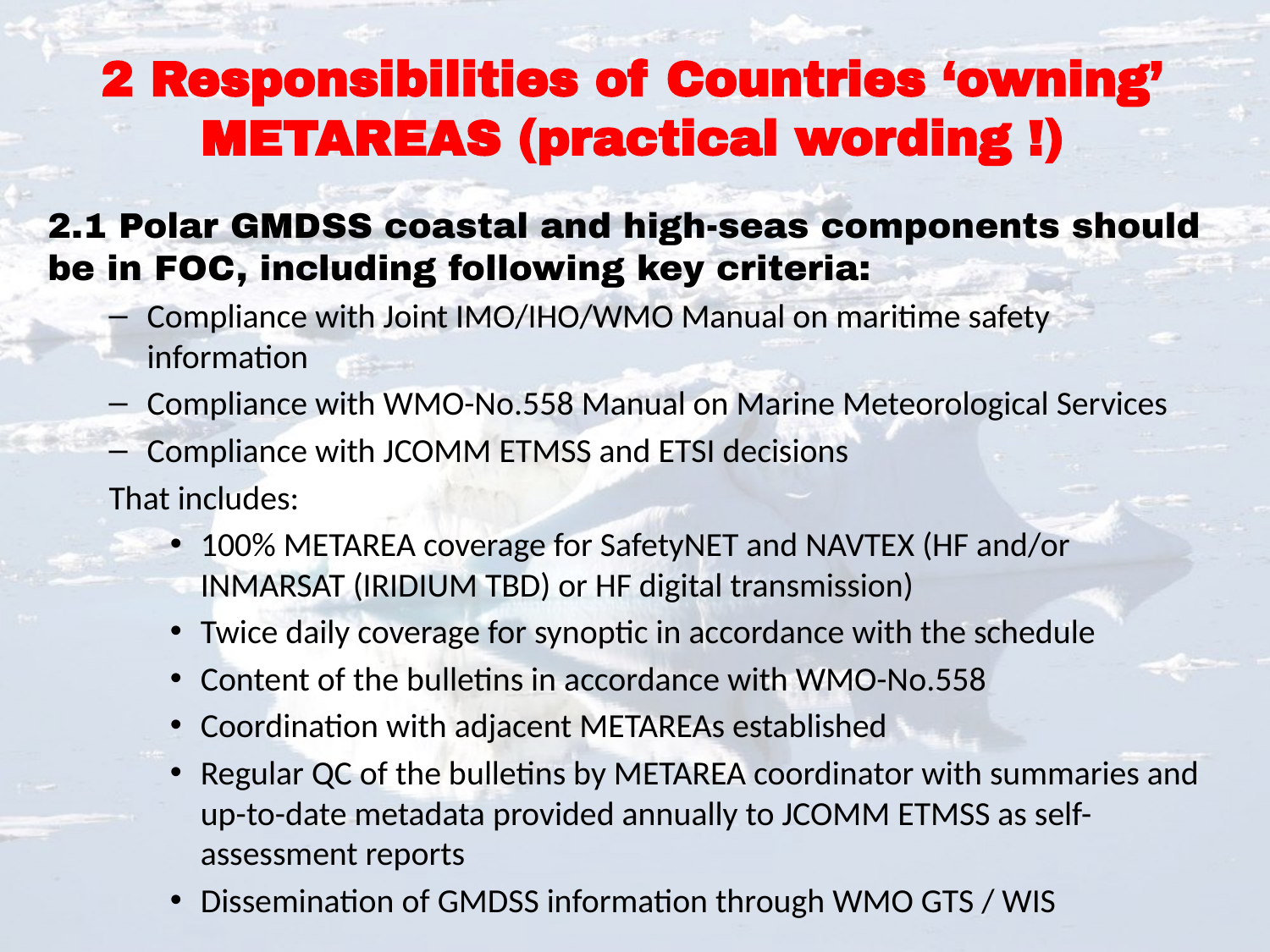

# 2 Responsibilities of Countries ‘owning’ METAREAS (practical wording !)
2.1 Polar GMDSS coastal and high-seas components should be in FOC, including following key criteria:
Compliance with Joint IMO/IHO/WMO Manual on maritime safety information
Compliance with WMO-No.558 Manual on Marine Meteorological Services
Compliance with JCOMM ETMSS and ETSI decisions
That includes:
100% METAREA coverage for SafetyNET and NAVTEX (HF and/or INMARSAT (IRIDIUM TBD) or HF digital transmission)
Twice daily coverage for synoptic in accordance with the schedule
Content of the bulletins in accordance with WMO-No.558
Coordination with adjacent METAREAs established
Regular QC of the bulletins by METAREA coordinator with summaries and up-to-date metadata provided annually to JCOMM ETMSS as self-assessment reports
Dissemination of GMDSS information through WMO GTS / WIS